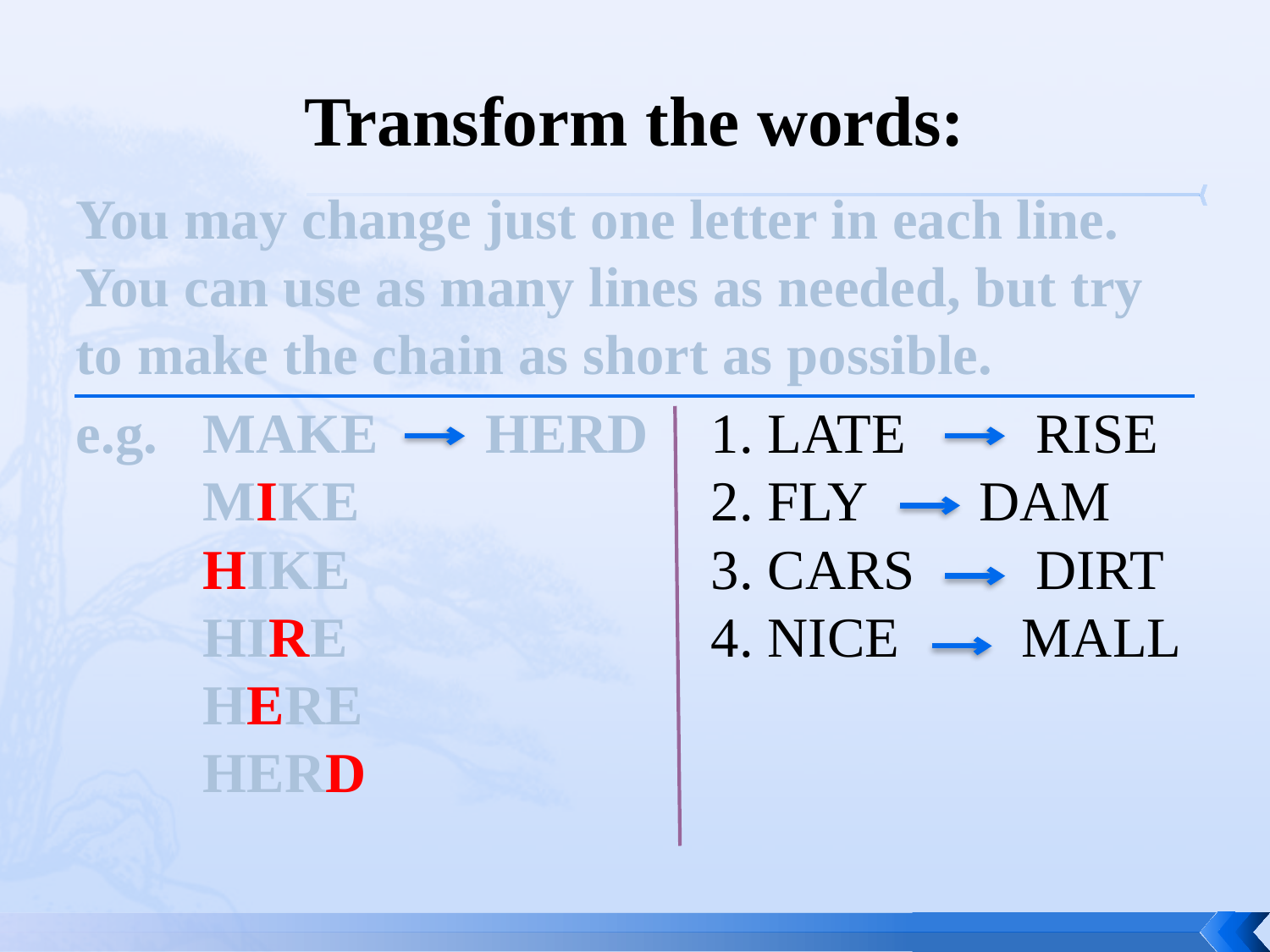

# Transform the words:
You may change just one letter in each line. You can use as many lines as needed, but try to make the chain as short as possible.
e.g. 	MAKE 	  HERD	1. LATE 	     RISE
	MIKE			2. FLY	 DAM
	HIKE			3. CARS	     DIRT	HIRE			4. NICE	    MALL
	HERE
	HERD